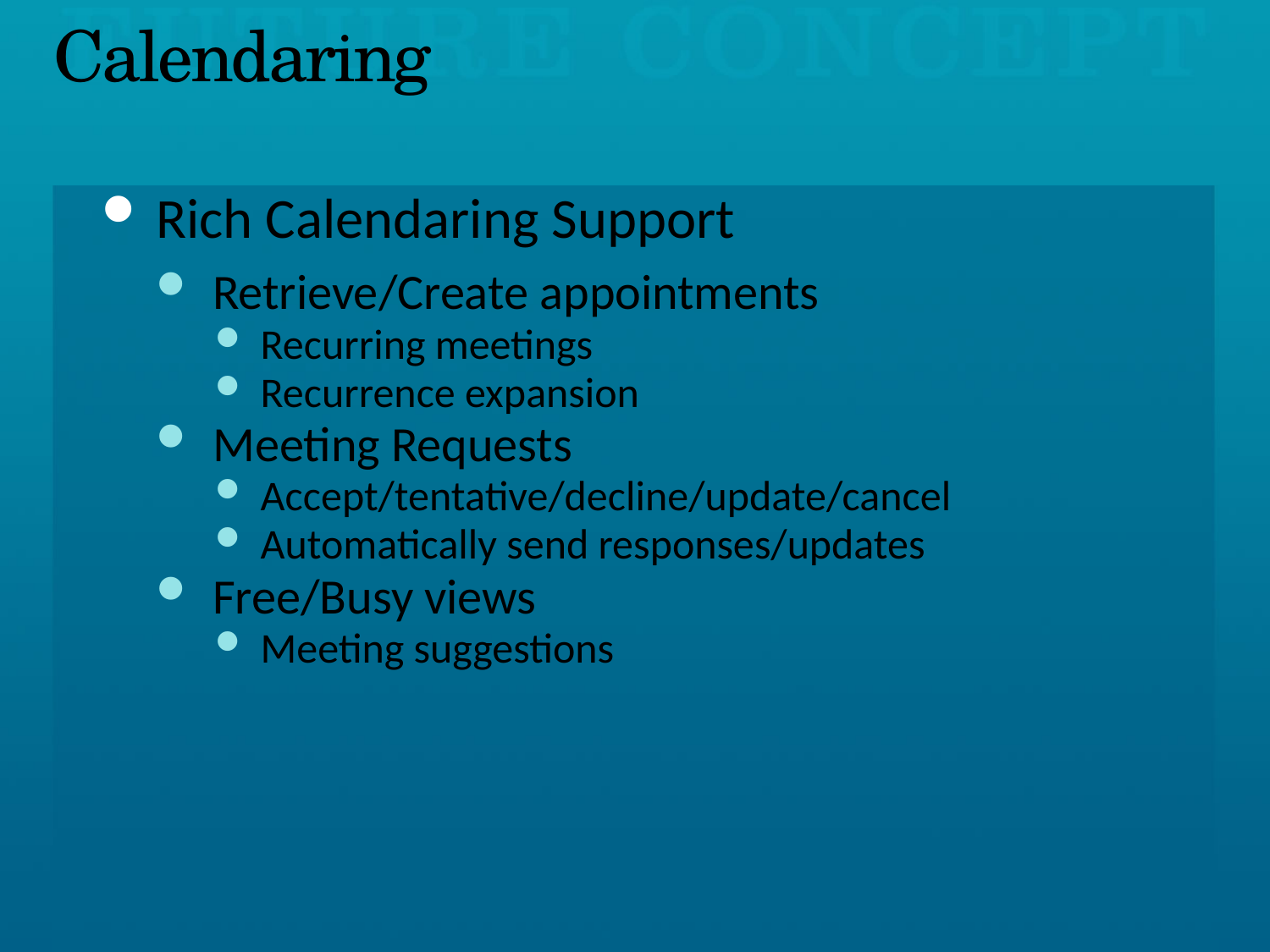

# Calendaring
Rich Calendaring Support
Retrieve/Create appointments
Recurring meetings
Recurrence expansion
Meeting Requests
Accept/tentative/decline/update/cancel
Automatically send responses/updates
Free/Busy views
Meeting suggestions